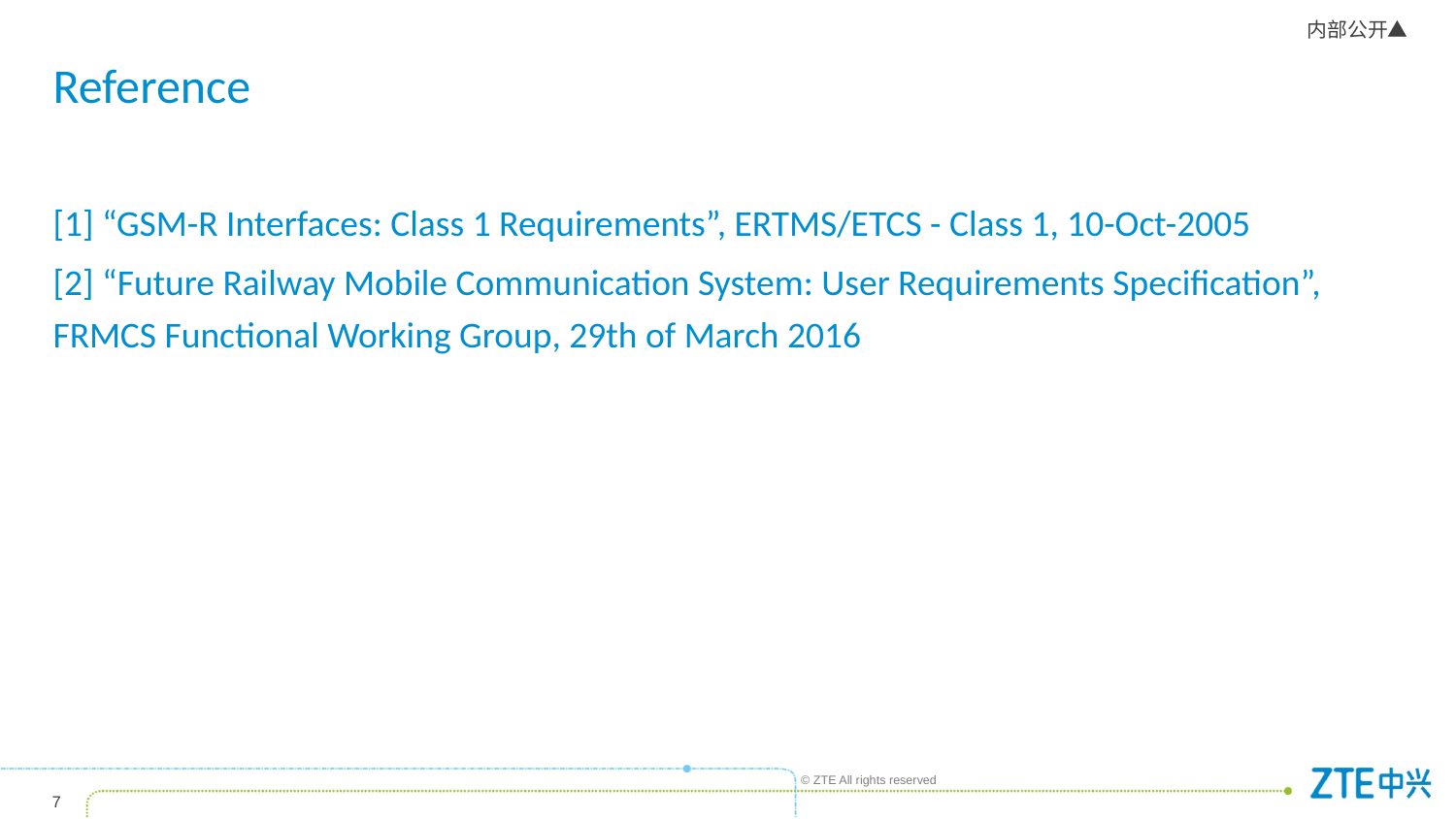

# Reference
[1] “GSM-R Interfaces: Class 1 Requirements”, ERTMS/ETCS - Class 1, 10-Oct-2005
[2] “Future Railway Mobile Communication System: User Requirements Specification”, FRMCS Functional Working Group, 29th of March 2016